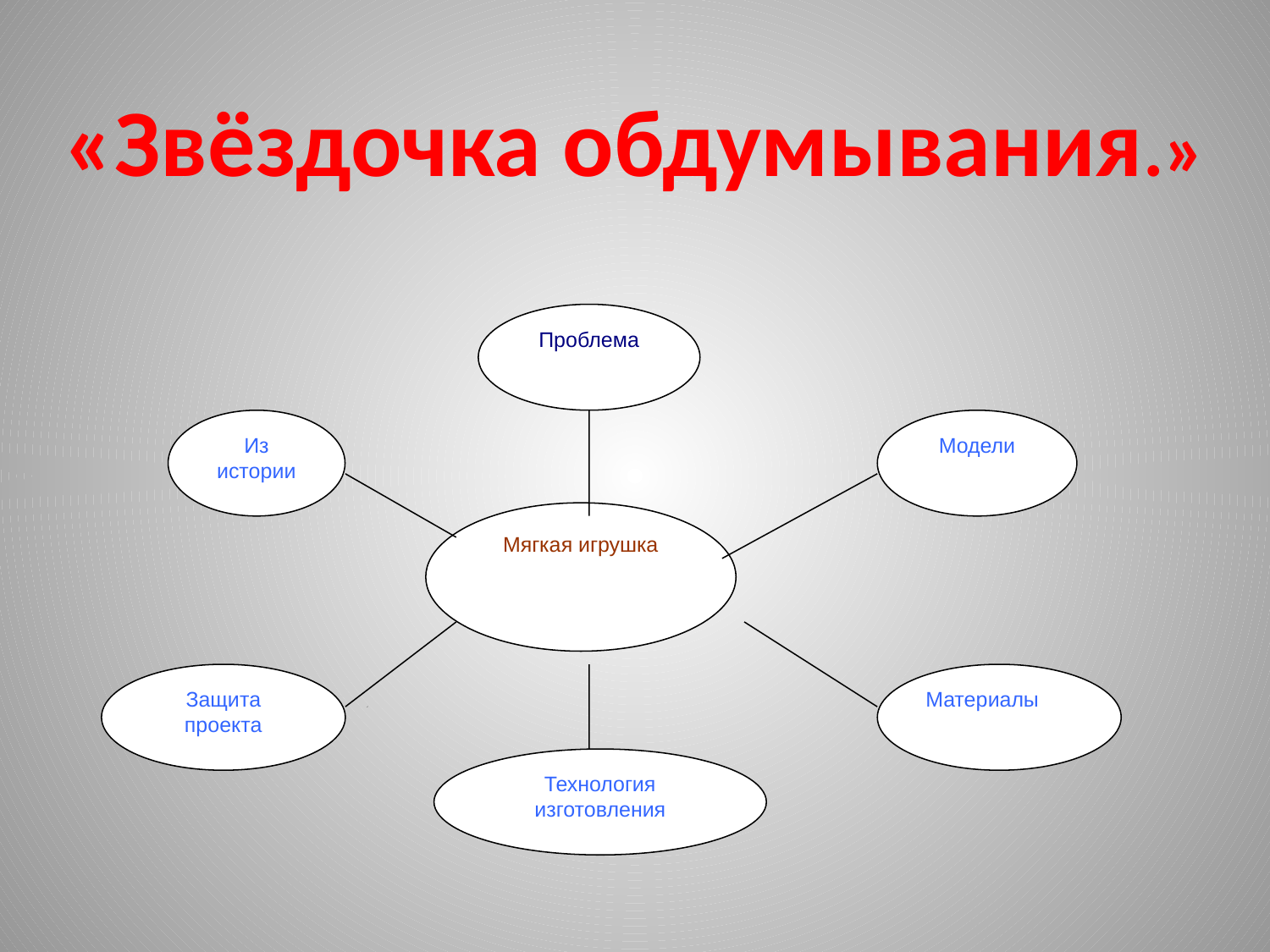

# «Звёздочка обдумывания.»

Проблема
Из истории

Модели

Мягкая игрушка

Защита проекта

Материалы

Технология изготовления